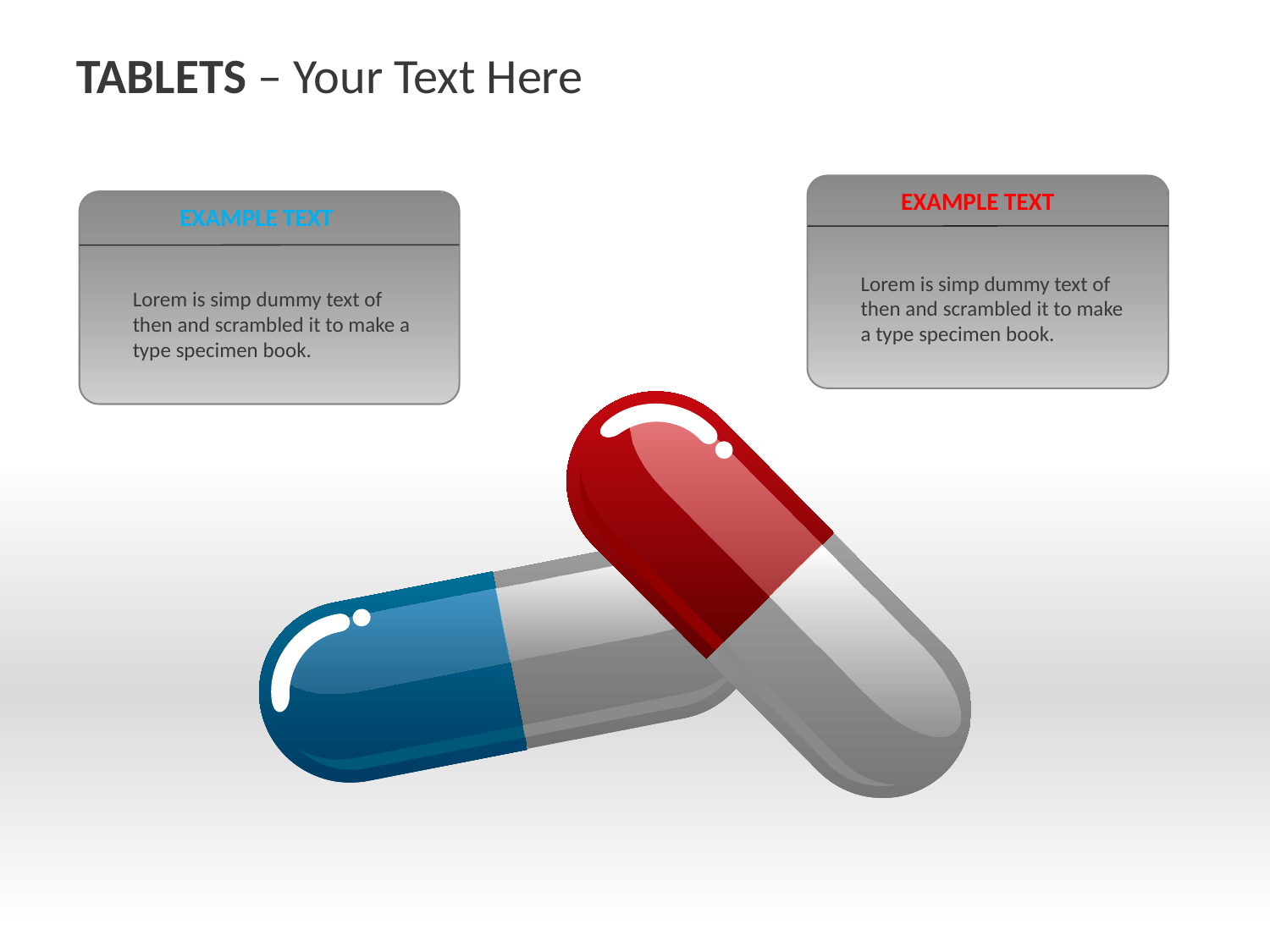

TABLETS – Your Text Here

EXAMPLE TEXT

EXAMPLE TEXT
Lorem is simp dummy text of then and scrambled it to make a type specimen book.
Lorem is simp dummy text of then and scrambled it to make a type specimen book.